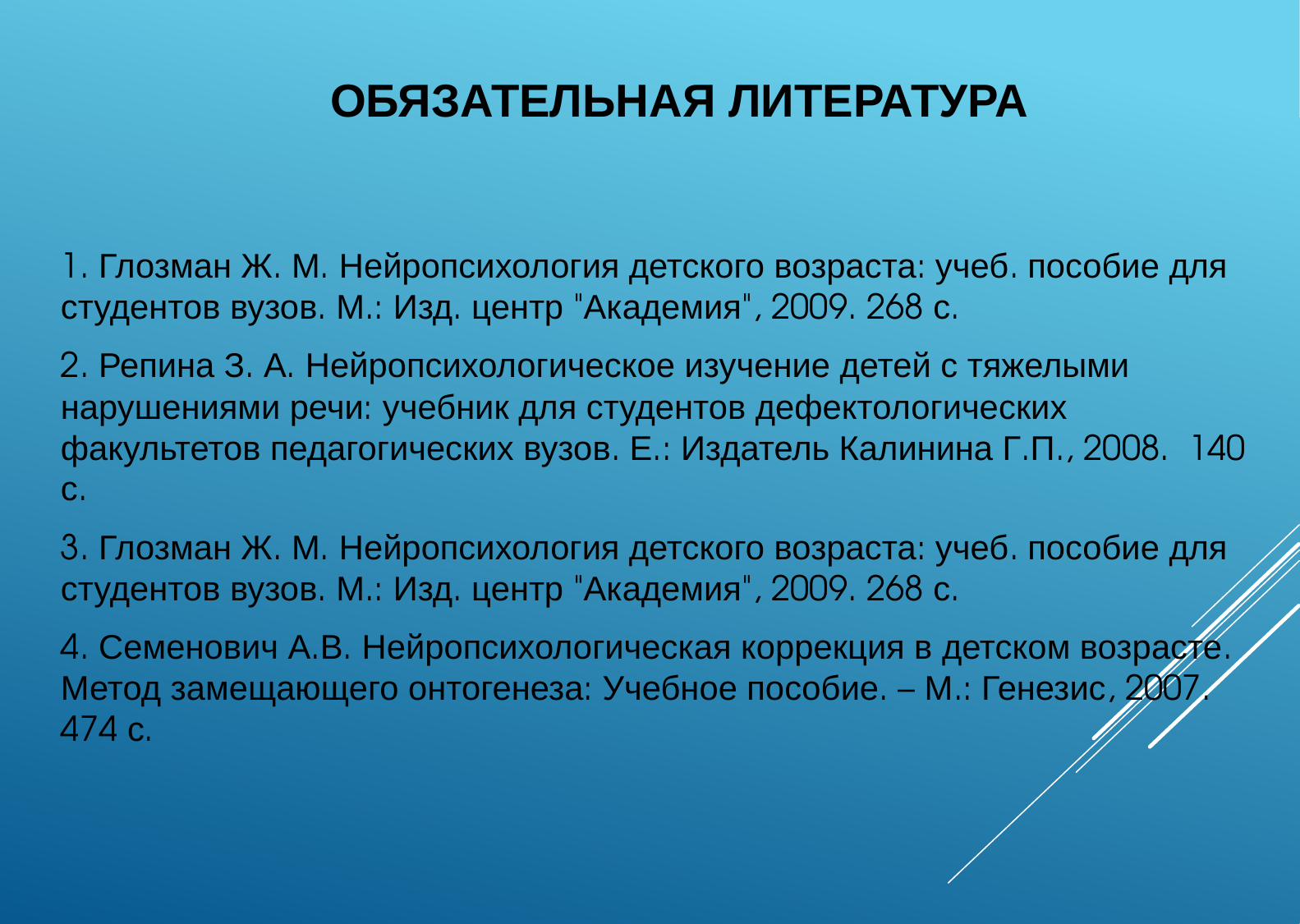

# Обязательная литература
1. Глозман Ж. М. Нейропсихология детского возраста: учеб. пособие для студентов вузов. М.: Изд. центр "Академия", 2009. 268 с.
2. Репина З. А. Нейропсихологическое изучение детей с тяжелыми нарушениями речи: учебник для студентов дефектологических факультетов педагогических вузов. Е.: Издатель Калинина Г.П., 2008.  140 с.
3. Глозман Ж. М. Нейропсихология детского возраста: учеб. пособие для студентов вузов. М.: Изд. центр "Академия", 2009. 268 с.
4. Семенович А.В. Нейропсихологическая коррекция в детском возрасте. Метод замещающего онтогенеза: Учебное пособие. – М.: Генезис, 2007. 474 с.